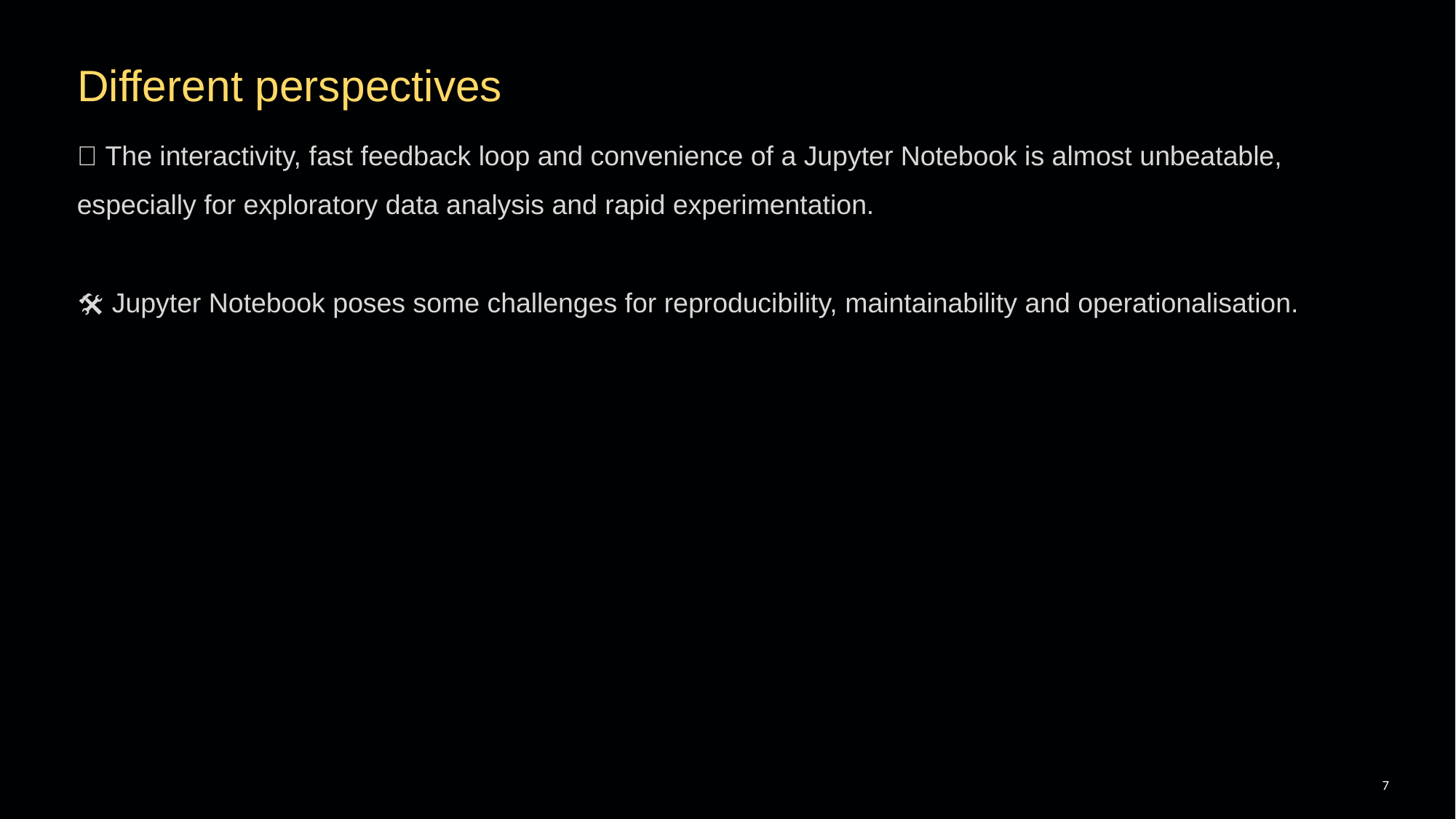

# Different perspectives
🧪 The interactivity, fast feedback loop and convenience of a Jupyter Notebook is almost unbeatable, especially for exploratory data analysis and rapid experimentation.

🛠 Jupyter Notebook poses some challenges for reproducibility, maintainability and operationalisation.